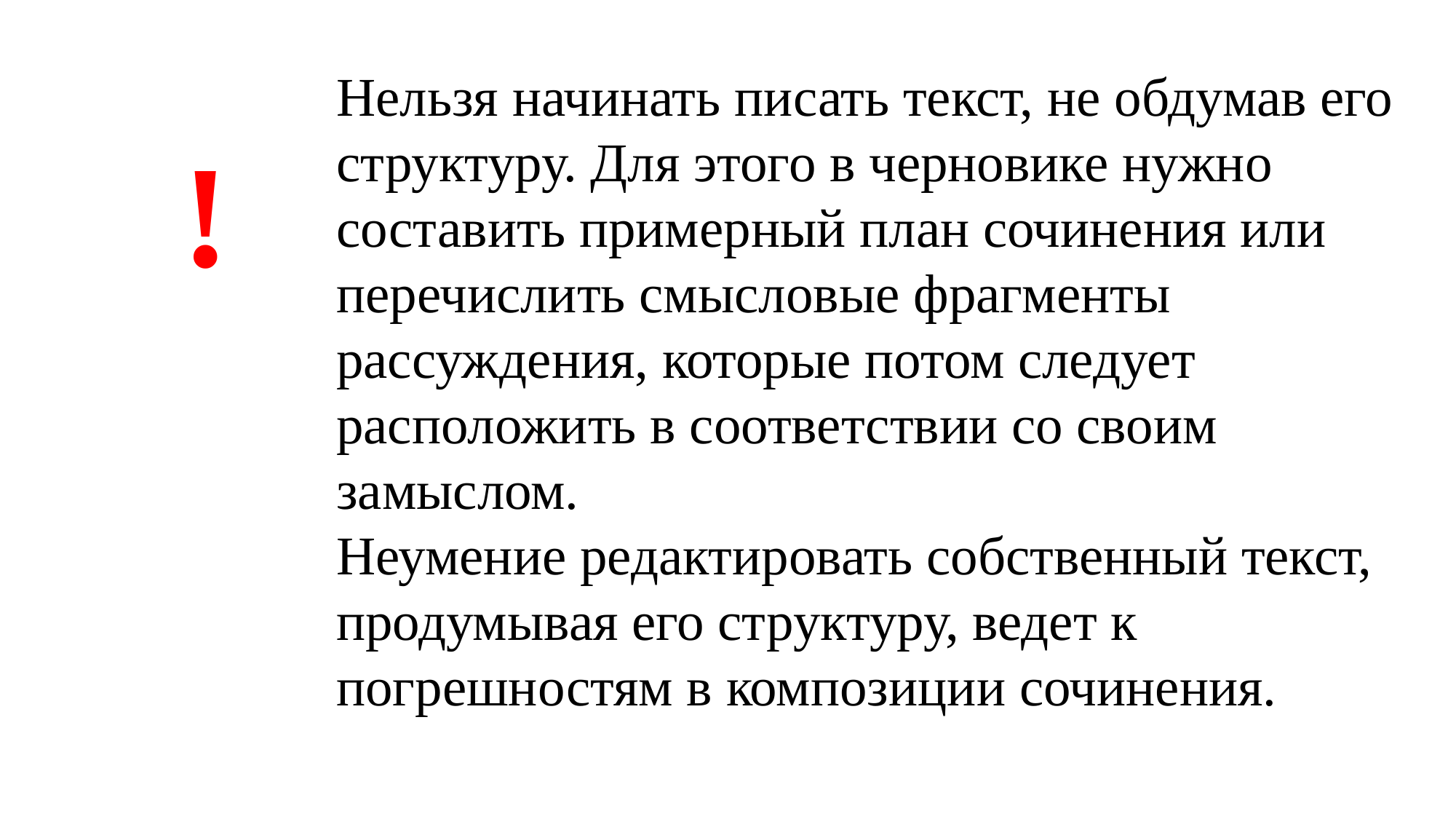

Нельзя начинать писать текст, не обдумав его структуру. Для этого в черновике нужно составить примерный план сочинения или перечислить смысловые фрагменты рассуждения, которые потом следует расположить в соответствии со своим замыслом.
Неумение редактировать собственный текст, продумывая его структуру, ведет к погрешностям в композиции сочинения.
!